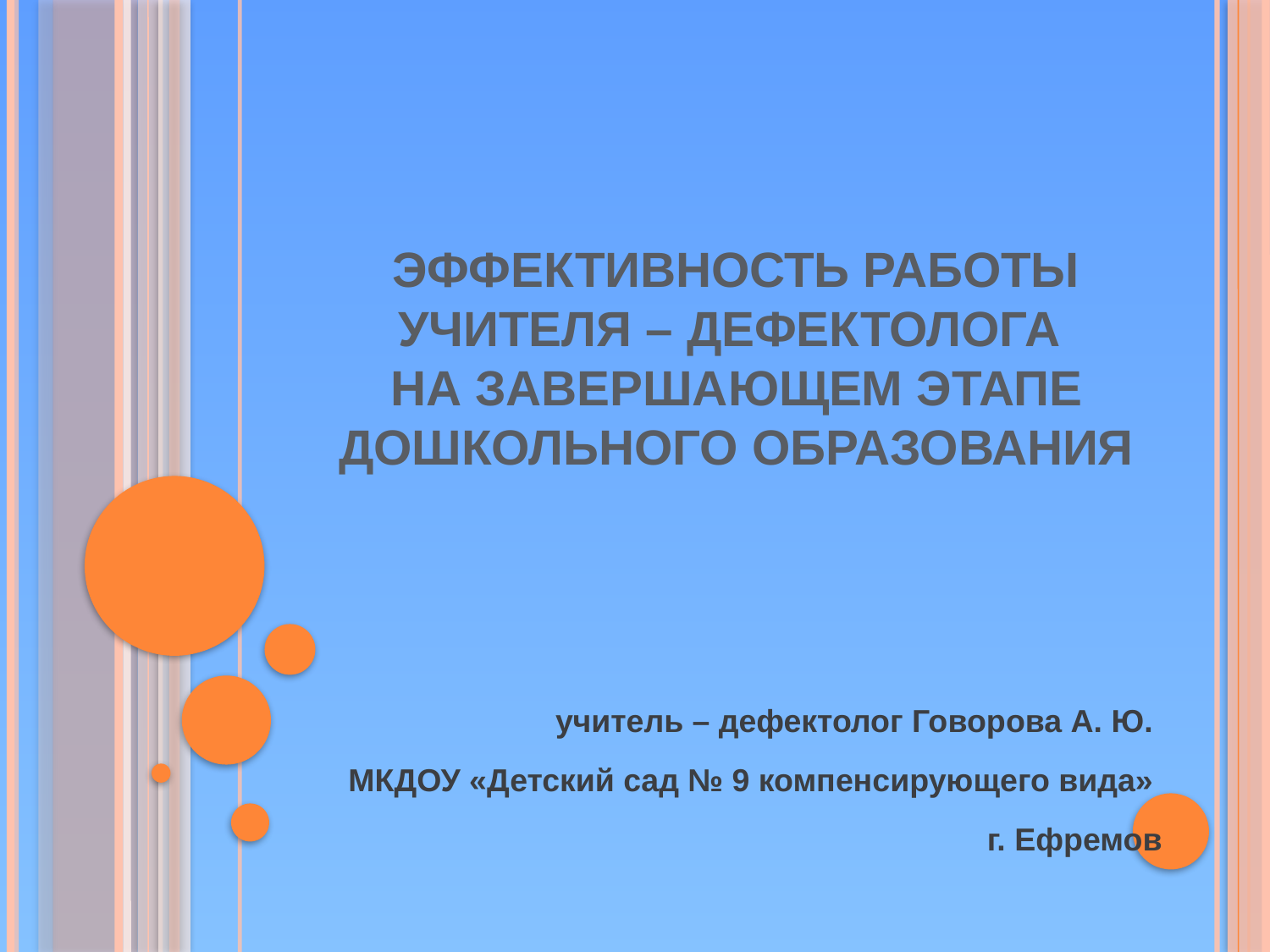

# ЭФФЕКТИВНОСТЬ РАБОТЫ УЧИТЕЛЯ – ДЕФЕКТОЛОГА НА ЗАВЕРШАЮЩЕМ ЭТАПЕ ДОШКОЛЬНОГО ОБРАЗОВАНИЯ
учитель – дефектолог Говорова А. Ю.
МКДОУ «Детский сад № 9 компенсирующего вида»
г. Ефремов